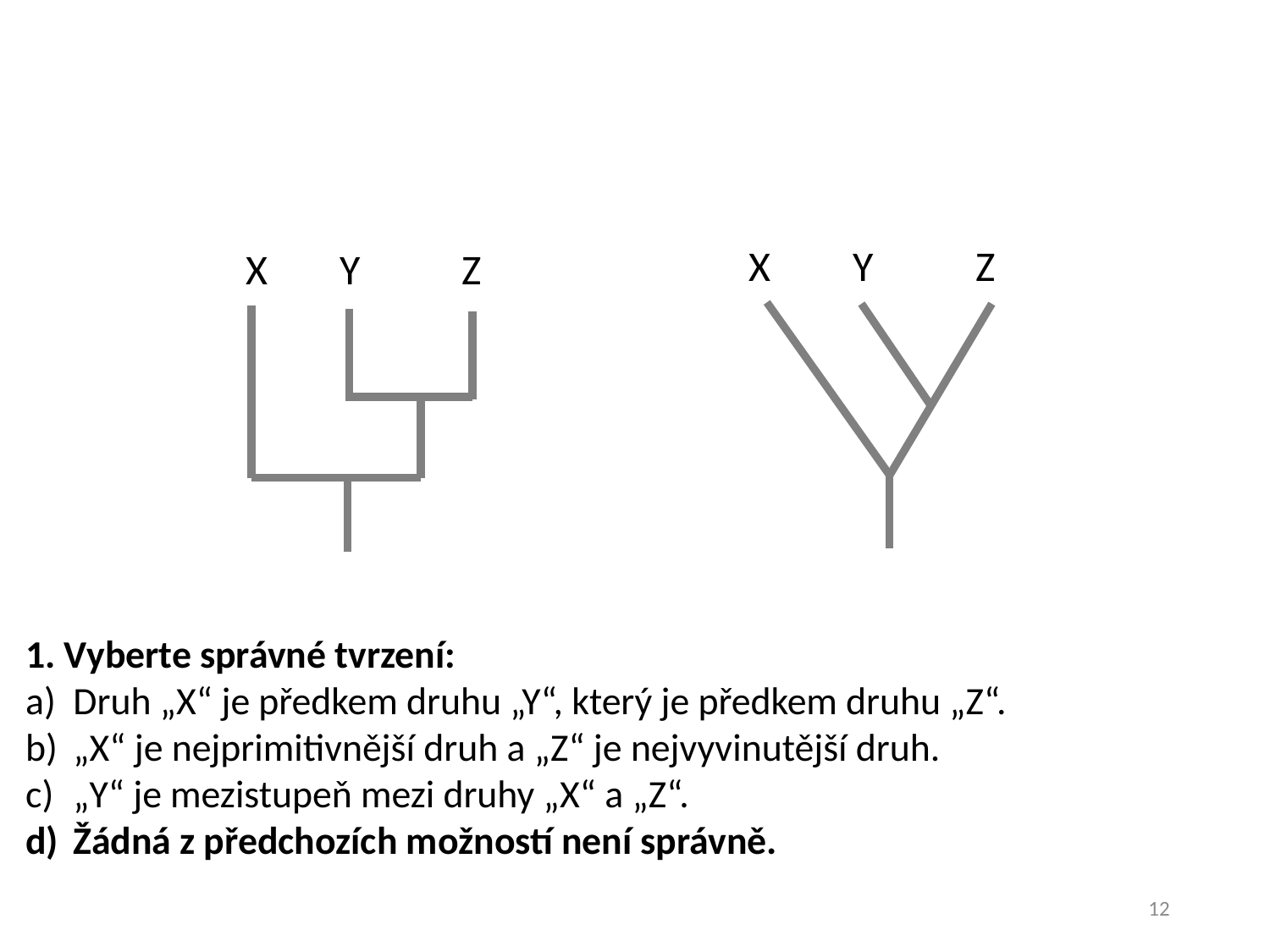

X
Y
Z
X
Y
Z
1. Vyberte správné tvrzení:
Druh „X“ je předkem druhu „Y“, který je předkem druhu „Z“.
„X“ je nejprimitivnější druh a „Z“ je nejvyvinutější druh.
„Y“ je mezistupeň mezi druhy „X“ a „Z“.
Žádná z předchozích možností není správně.
12